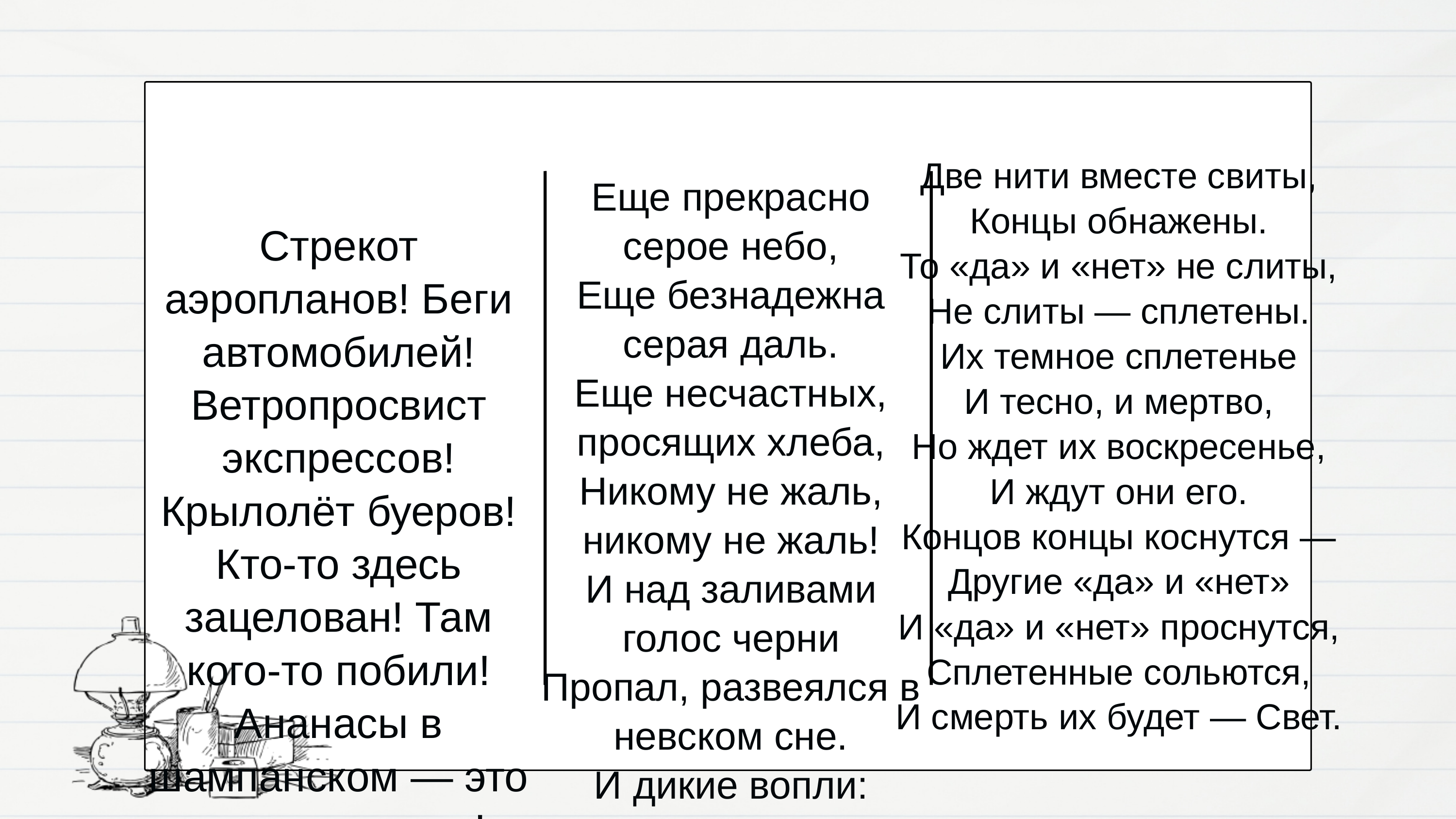

Две нити вместе свиты,
Концы обнажены.
То «да» и «нет» не слиты,
Не слиты — сплетены.
Их темное сплетенье
И тесно, и мертво,
Но ждет их воскресенье,
И ждут они его.
Концов концы коснутся —
Другие «да» и «нет»
И «да» и «нет» проснутся,
Сплетенные сольются,
И смерть их будет — Свет.
Еще прекрасно серое небо,
Еще безнадежна серая даль.
Еще несчастных, просящих хлеба,
Никому не жаль, никому не жаль!
И над заливами голос черни
Пропал, развеялся в невском сне.
И дикие вопли: «Свергни! О, свергни!»

Стрекот аэропланов! Беги автомобилей!
Ветропросвист экспрессов! Крылолёт буеров!
Кто-то здесь зацелован! Там кого-то побили!
Ананасы в шампанском — это пульс вечеров!